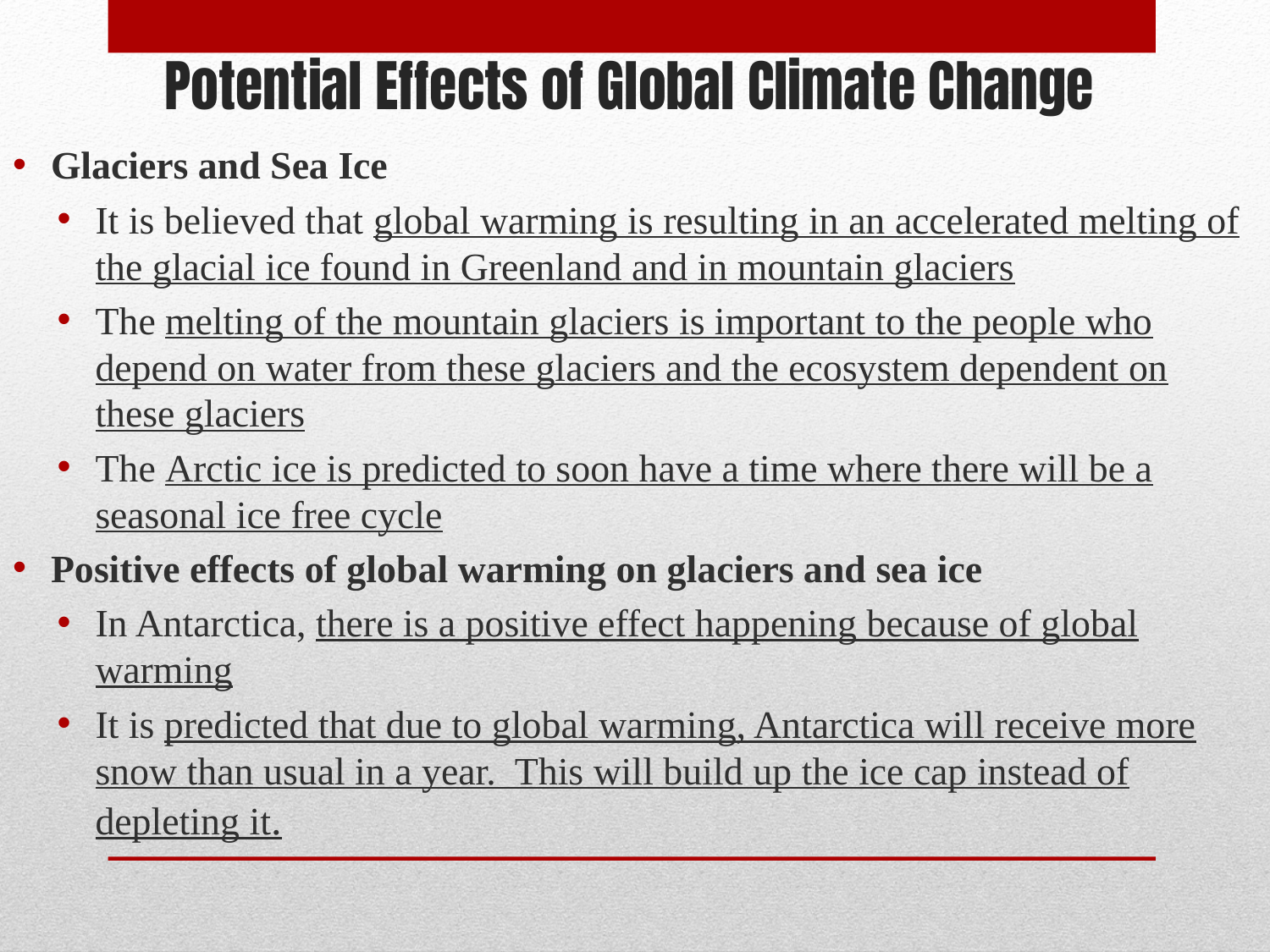

Potential Effects of Global Climate Change
Glaciers and Sea Ice
It is believed that global warming is resulting in an accelerated melting of the glacial ice found in Greenland and in mountain glaciers
The melting of the mountain glaciers is important to the people who depend on water from these glaciers and the ecosystem dependent on these glaciers
The Arctic ice is predicted to soon have a time where there will be a seasonal ice free cycle
Positive effects of global warming on glaciers and sea ice
In Antarctica, there is a positive effect happening because of global warming
It is predicted that due to global warming, Antarctica will receive more snow than usual in a year.  This will build up the ice cap instead of depleting it.